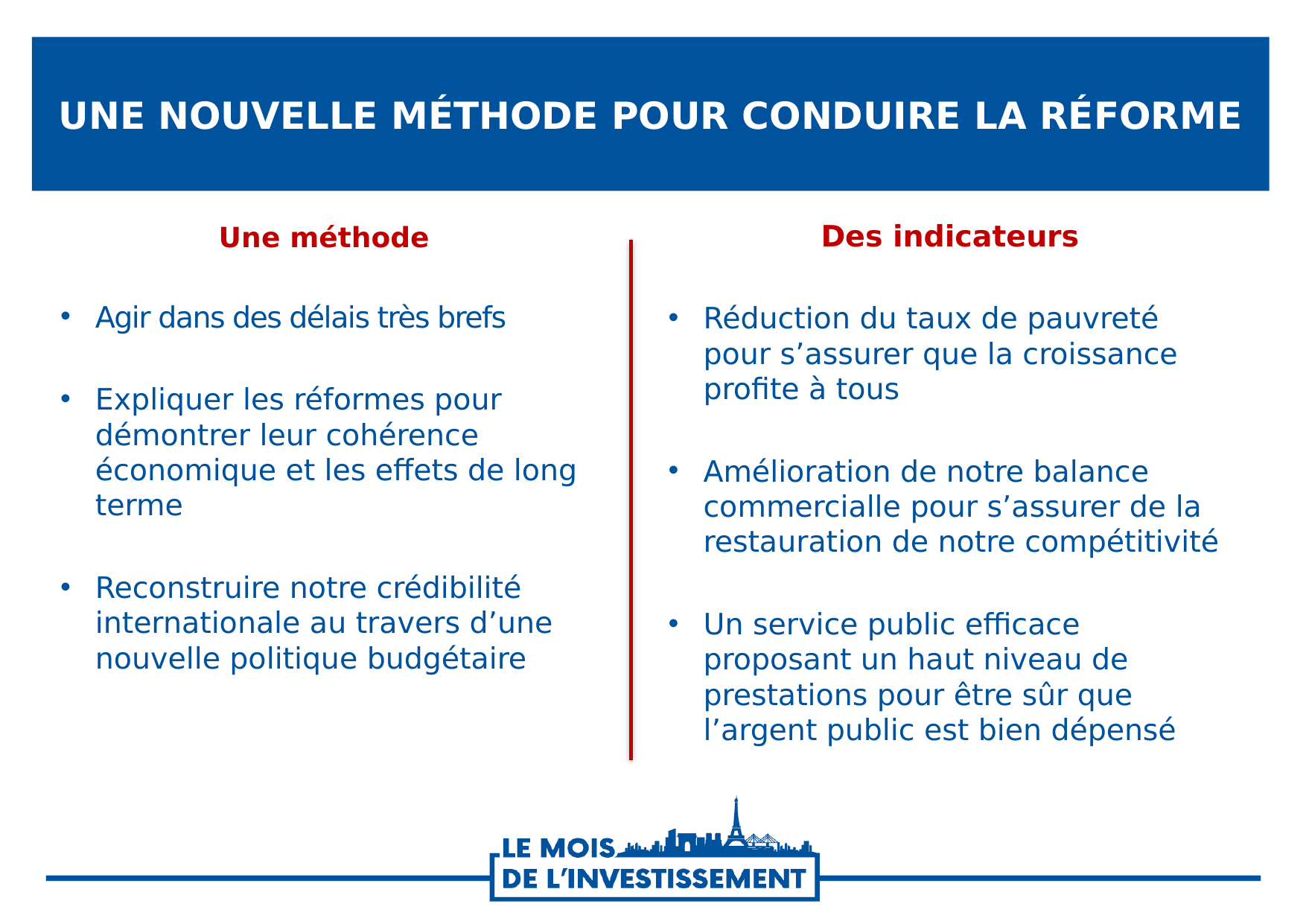

# Une nouvelle méthode pour conduire la réforme
Des indicateurs

Réduction du taux de pauvreté pour s’assurer que la croissance profite à tous

Amélioration de notre balance commercialle pour s’assurer de la restauration de notre compétitivité

Un service public efficace proposant un haut niveau de prestations pour être sûr que l’argent public est bien dépensé
Une méthode

Agir dans des délais très brefs

Expliquer les réformes pour démontrer leur cohérence économique et les effets de long terme

Reconstruire notre crédibilité internationale au travers d’une nouvelle politique budgétaire